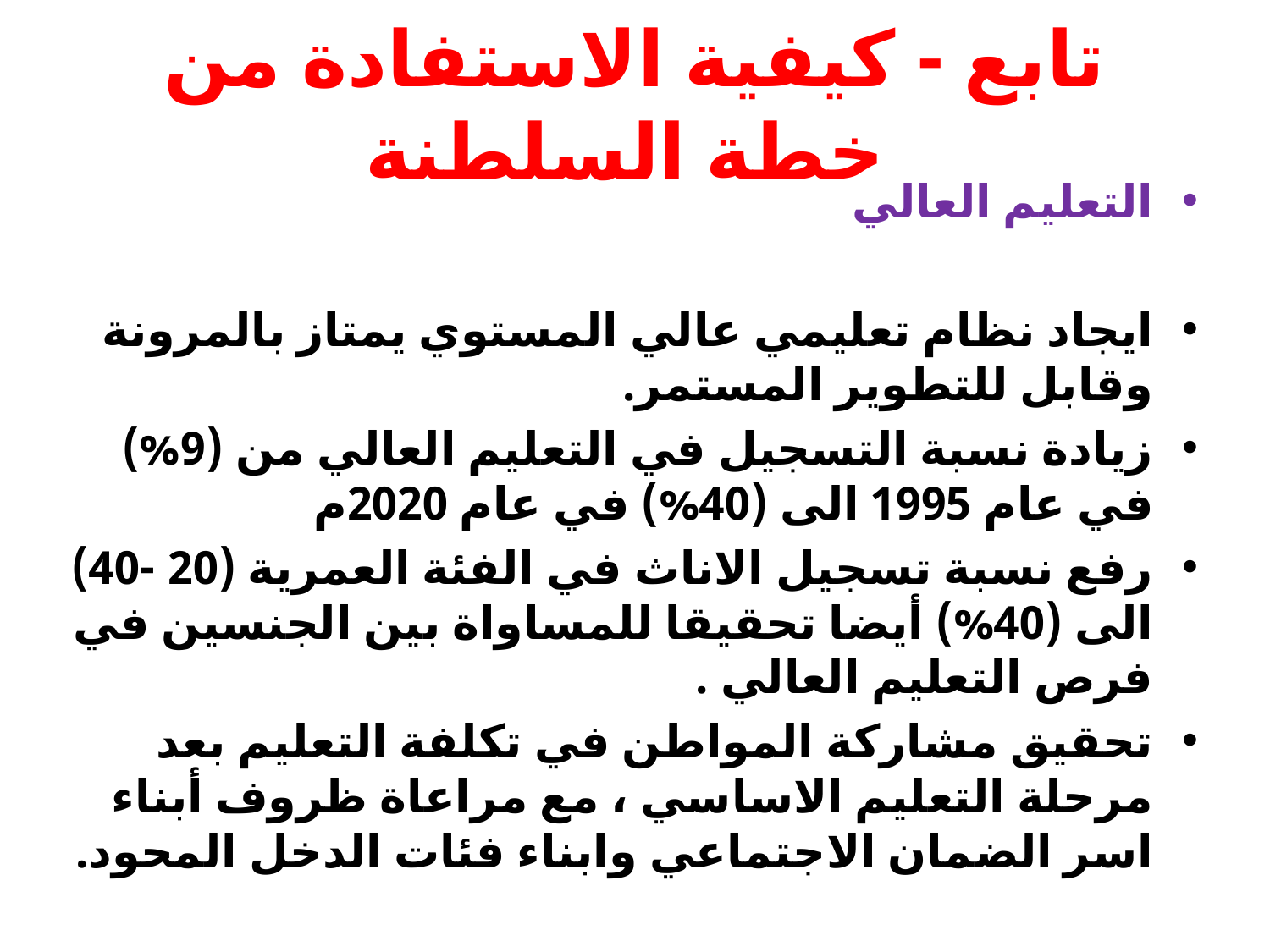

# تابع - كيفية الاستفادة من خطة السلطنة
التعليم العالي

ايجاد نظام تعليمي عالي المستوي يمتاز بالمرونة وقابل للتطوير المستمر.
زيادة نسبة التسجيل في التعليم العالي من (9%) في عام 1995 الى (40%) في عام 2020م
رفع نسبة تسجيل الاناث في الفئة العمرية (20 -40) الى (40%) أيضا تحقيقا للمساواة بين الجنسين في فرص التعليم العالي .
تحقيق مشاركة المواطن في تكلفة التعليم بعد مرحلة التعليم الاساسي ، مع مراعاة ظروف أبناء اسر الضمان الاجتماعي وابناء فئات الدخل المحود.